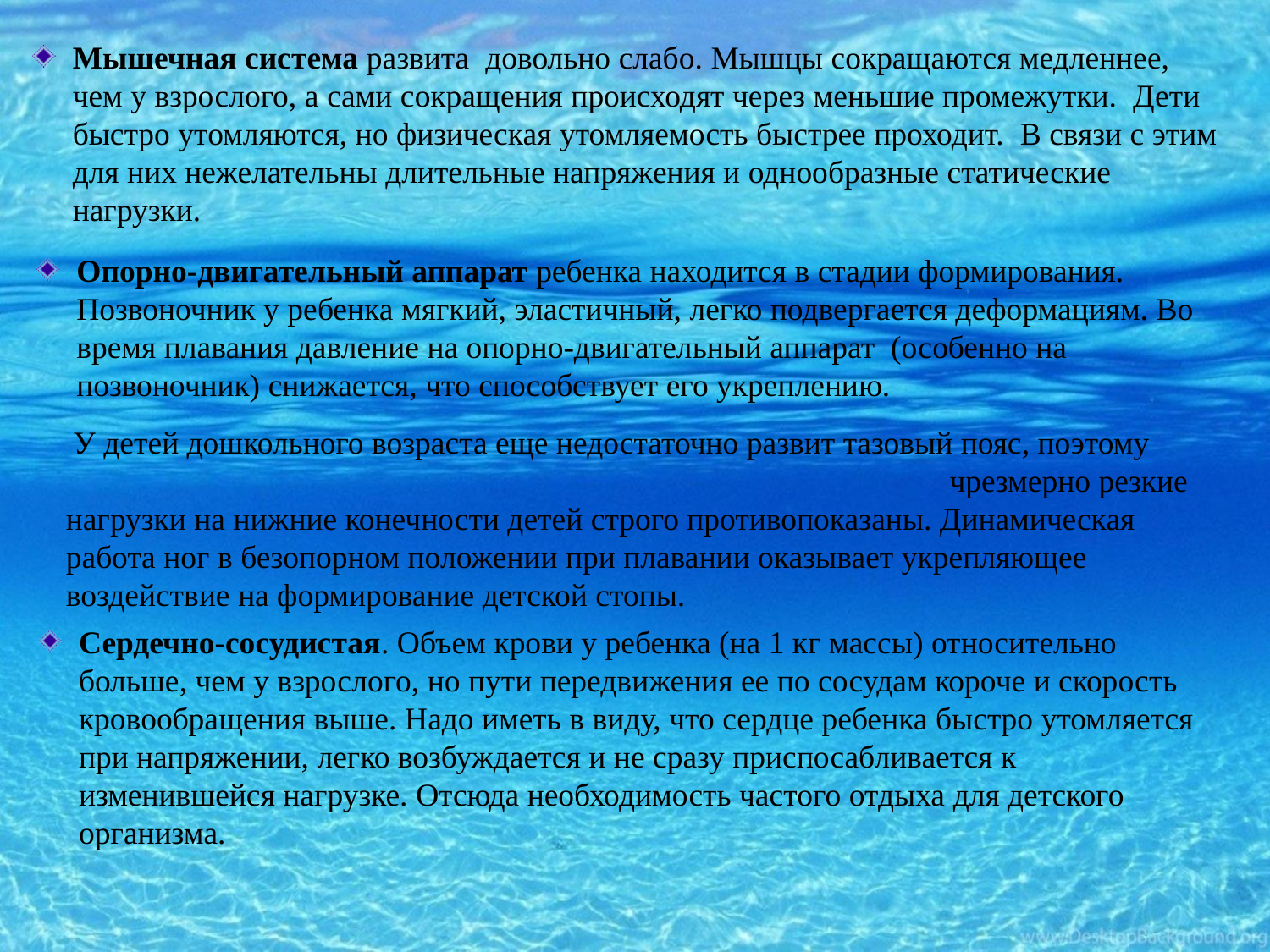

Мышечная система развита  довольно слабо. Мышцы сокращаются медленнее, чем у взрослого, а сами сокращения происходят через меньшие промежутки.  Дети быстро утомляются, но физическая утомляемость быстрее проходит.  В связи с этим для них нежелательны длительные напряжения и однообразные статические нагрузки.

Опорно-двигательный аппарат ребенка находится в стадии формирования. Позвоночник у ребенка мягкий, эластичный, легко подвергается деформациям. Во время плавания давление на опорно-двигательный аппарат  (особенно на позвоночник) снижается, что способствует его укреплению.

 У детей дошкольного возраста еще недостаточно развит тазовый пояс, поэтому                                                                                                                     чрезмерно резкие нагрузки на нижние конечности детей строго противопоказаны. Динамическая работа ног в безопорном положении при плавании оказывает укрепляющее воздействие на формирование детской стопы.
Сердечно-сосудистая. Объем крови у ребенка (на 1 кг массы) относительно больше, чем у взрослого, но пути передвижения ее по сосудам короче и скорость кровообращения выше. Надо иметь в виду, что сердце ребенка быстро утомляется при напряжении, легко возбуждается и не сразу приспосабливается к изменившейся нагрузке. Отсюда необходимость частого отдыха для детского организма.